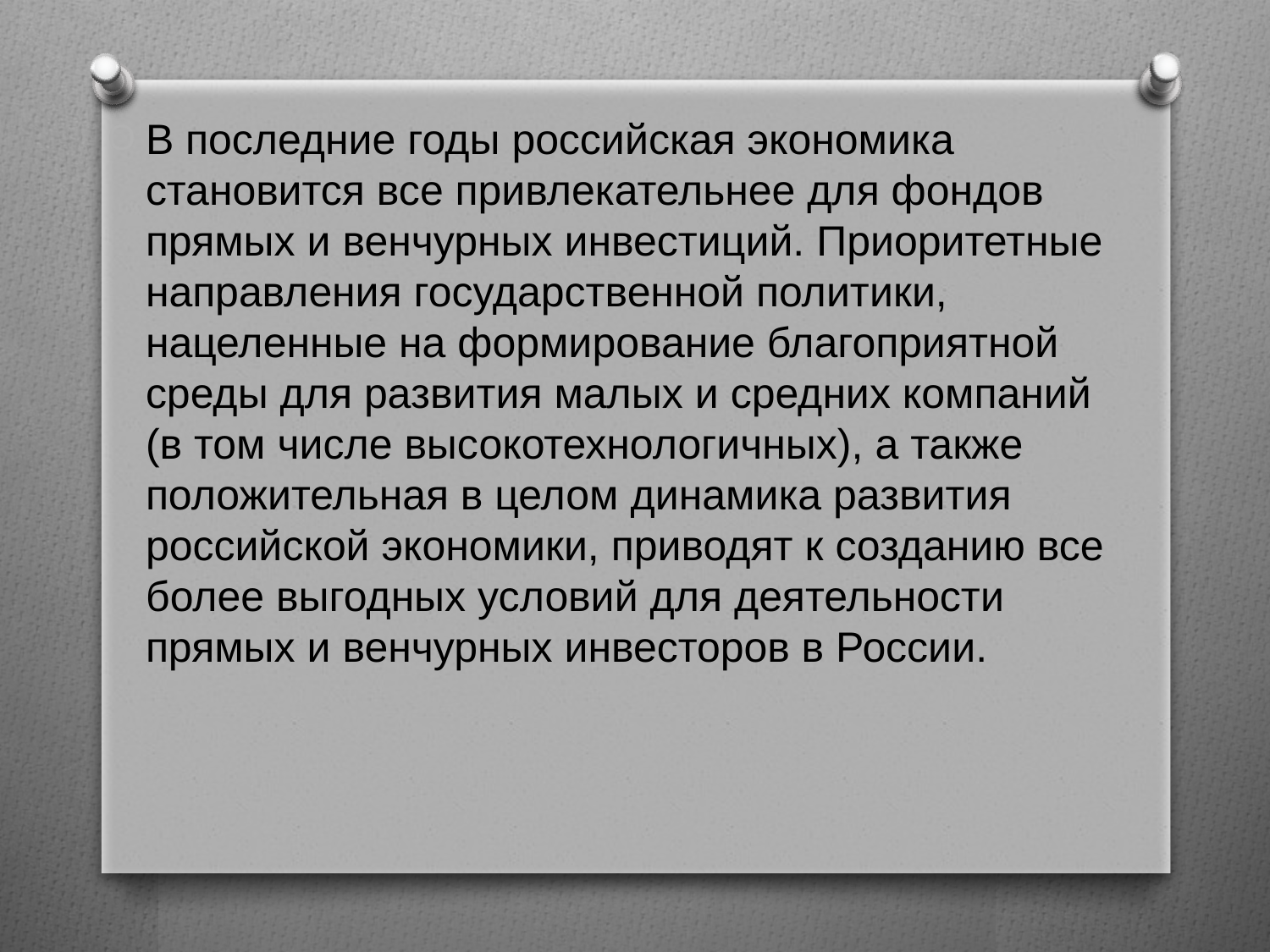

#
В последние годы российская экономика становится все привлекательнее для фондов прямых и венчурных инвестиций. Приоритетные направления государственной политики, нацеленные на формирование благоприятной среды для развития малых и средних компаний (в том числе высокотехнологичных), а также положительная в целом динамика развития российской экономики, приводят к созданию все более выгодных условий для деятельности прямых и венчурных инвесторов в России.